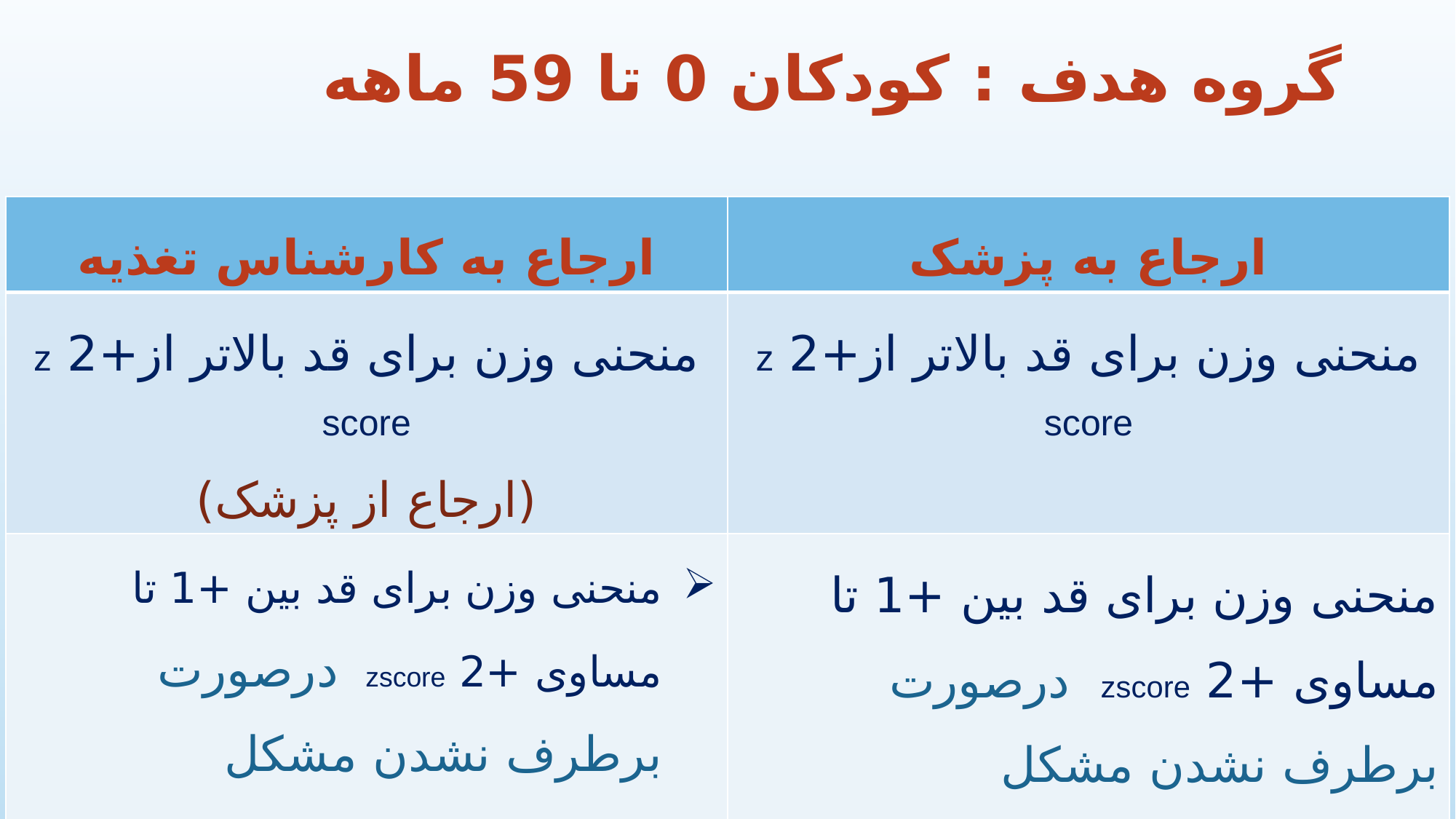

# گروه هدف : کودکان 0 تا 59 ماهه
| ارجاع به کارشناس تغذيه | ارجاع به پزشک |
| --- | --- |
| منحنی وزن برای قد بالاتر از+2 z score (ارجاع از پزشک) | منحنی وزن برای قد بالاتر از+2 z score |
| منحنی وزن برای قد بین +1 تا مساوی +2 zscore درصورت برطرف نشدن مشکل (ارجاع از پزشک) | منحنی وزن برای قد بین +1 تا مساوی +2 zscore درصورت برطرف نشدن مشکل |